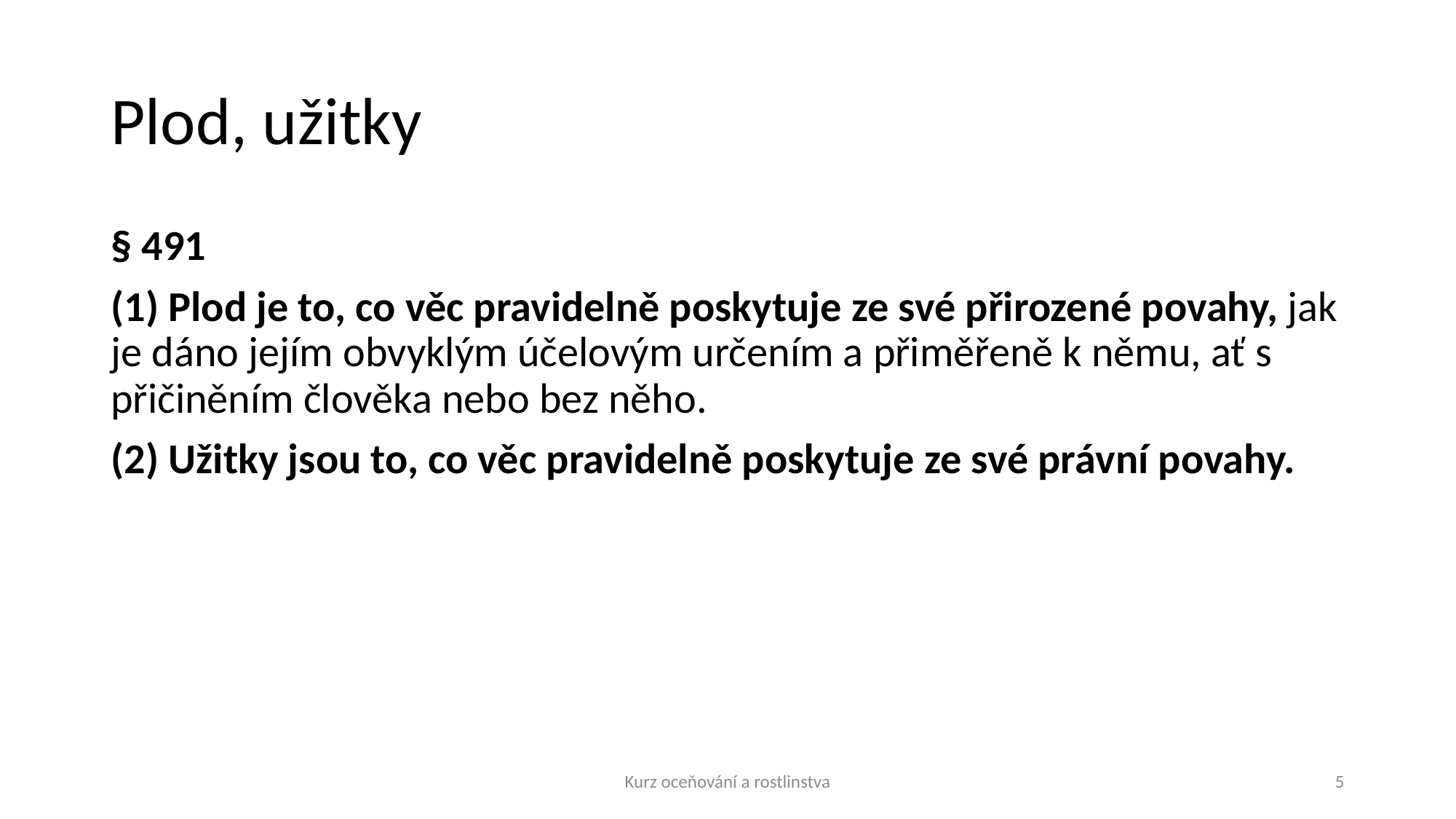

# Plod, užitky
§ 491
(1) Plod je to, co věc pravidelně poskytuje ze své přirozené povahy, jak je dáno jejím obvyklým účelovým určením a přiměřeně k němu, ať s přičiněním člověka nebo bez něho.
(2) Užitky jsou to, co věc pravidelně poskytuje ze své právní povahy.

Kurz oceňování a rostlinstva
5